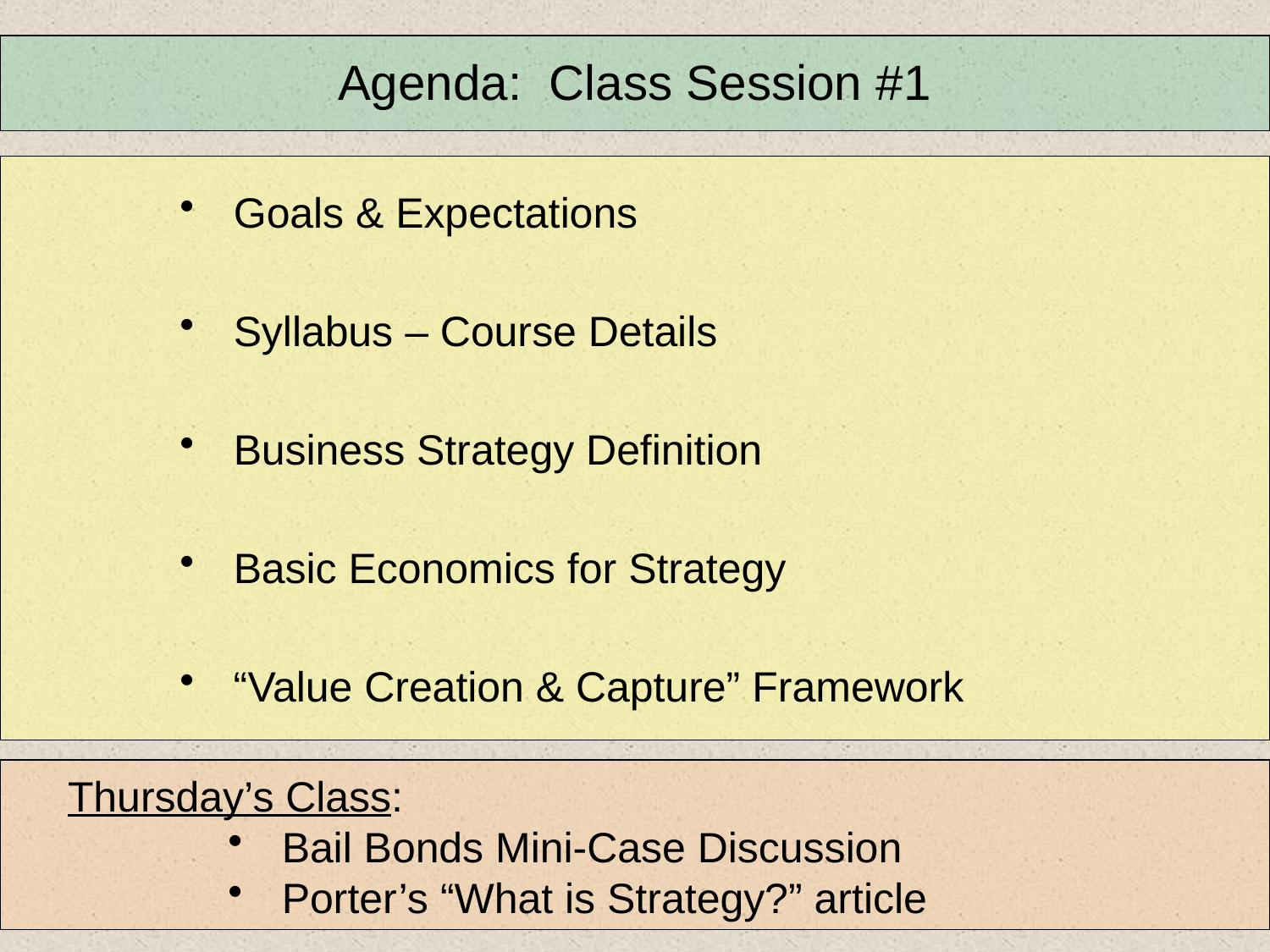

Agenda:  Class Session #1

  Goals & Expectations

  Syllabus – Course Details

  Business Strategy Definition

  Basic Economics for Strategy

  “Value Creation & Capture” Framework

Thursday’s Class:
  Bail Bonds Mini-Case Discussion
  Porter’s “What is Strategy?” article